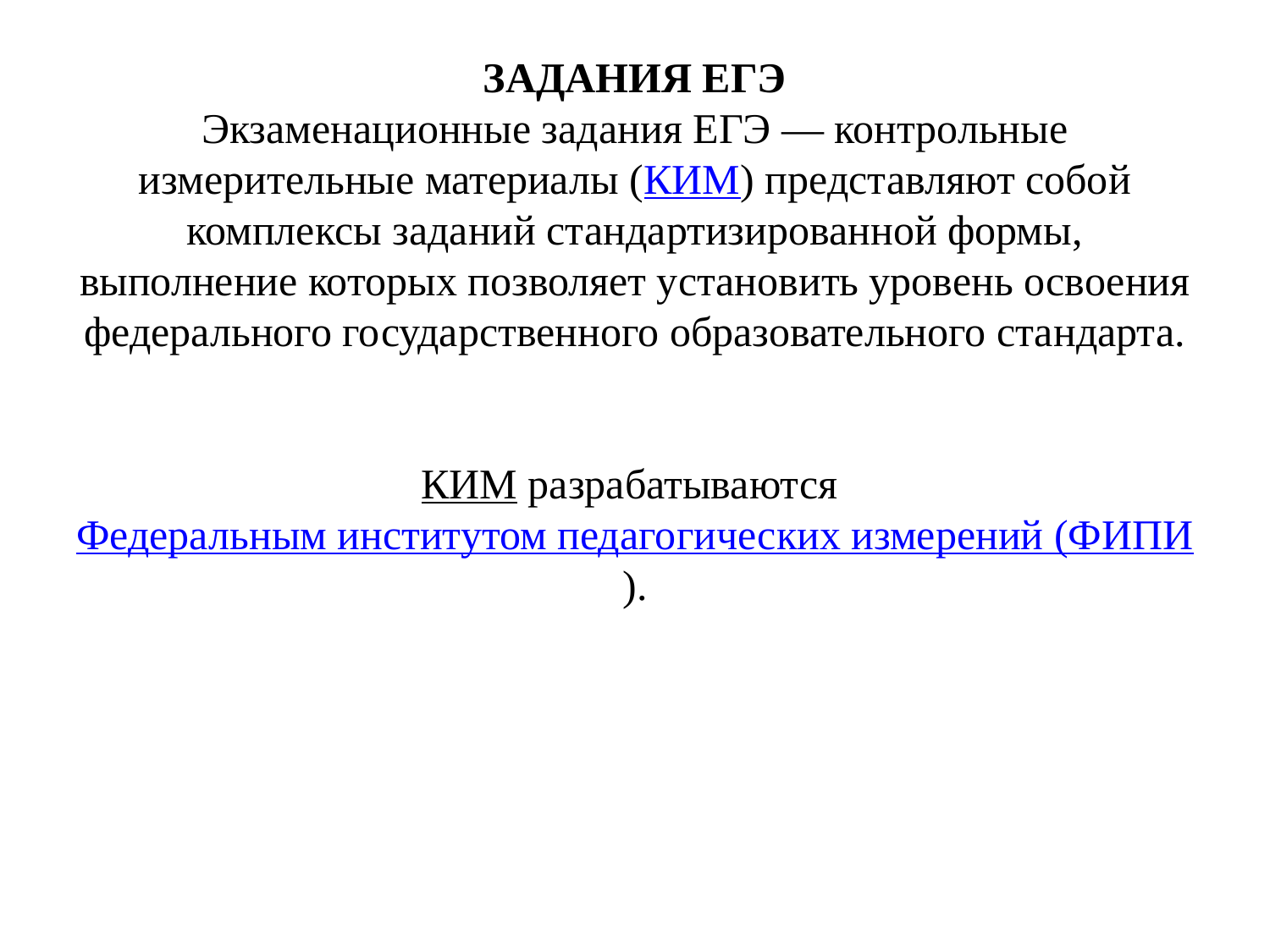

# ЗАДАНИЯ ЕГЭ Экзаменационные задания ЕГЭ — контрольные измерительные материалы (КИМ) представляют собой комплексы заданий стандартизированной формы, выполнение которых позволяет установить уровень освоения федерального государственного образовательного стандарта. КИМ разрабатываются Федеральным институтом педагогических измерений (ФИПИ).